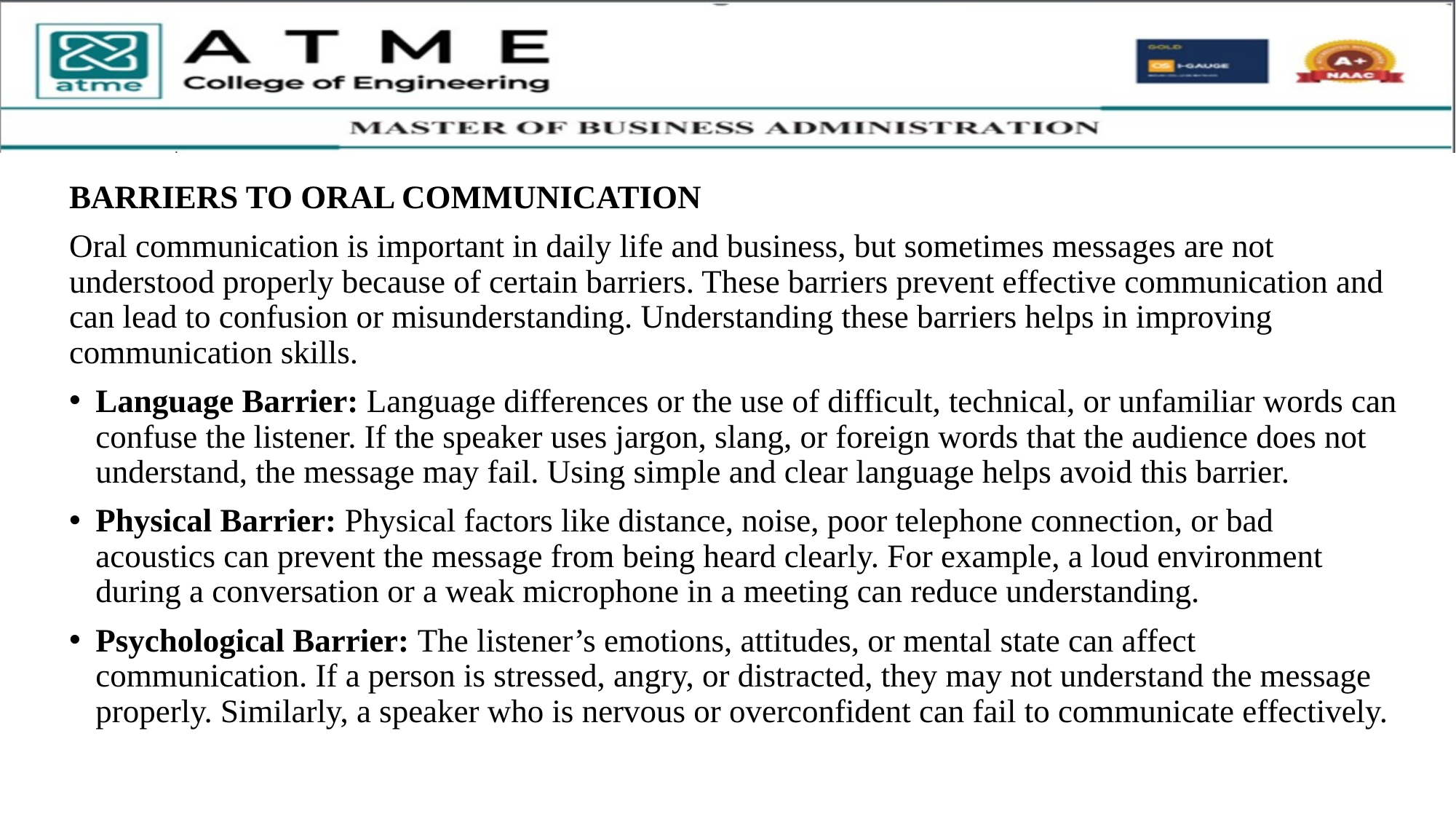

BARRIERS TO ORAL COMMUNICATION
Oral communication is important in daily life and business, but sometimes messages are not understood properly because of certain barriers. These barriers prevent effective communication and can lead to confusion or misunderstanding. Understanding these barriers helps in improving communication skills.
Language Barrier: Language differences or the use of difficult, technical, or unfamiliar words can confuse the listener. If the speaker uses jargon, slang, or foreign words that the audience does not understand, the message may fail. Using simple and clear language helps avoid this barrier.
Physical Barrier: Physical factors like distance, noise, poor telephone connection, or bad acoustics can prevent the message from being heard clearly. For example, a loud environment during a conversation or a weak microphone in a meeting can reduce understanding.
Psychological Barrier: The listener’s emotions, attitudes, or mental state can affect communication. If a person is stressed, angry, or distracted, they may not understand the message properly. Similarly, a speaker who is nervous or overconfident can fail to communicate effectively.